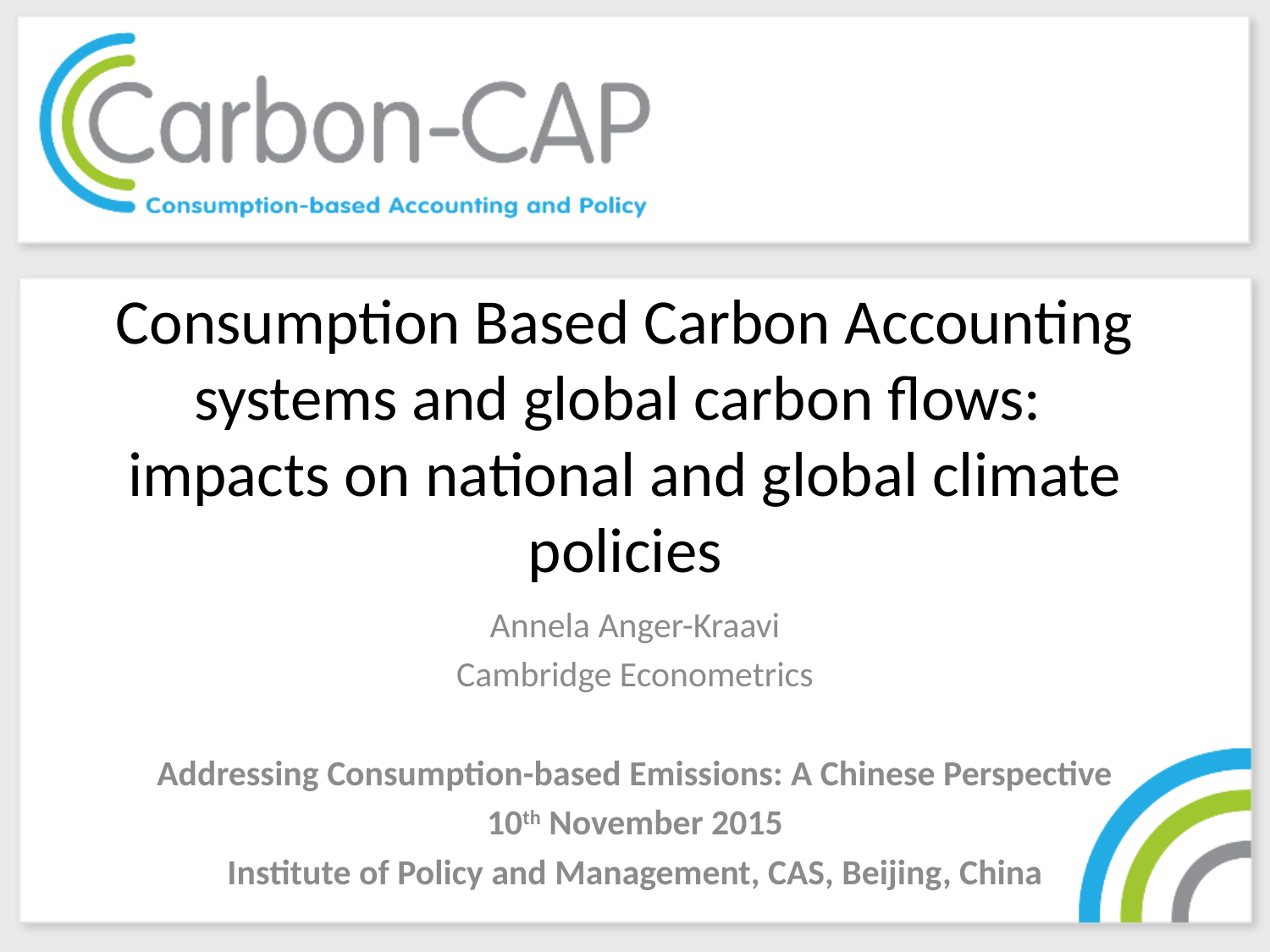

# Consumption Based Carbon Accounting systems and global carbon flows: impacts on national and global climate policies
Annela Anger-Kraavi
Cambridge Econometrics

Addressing Consumption-based Emissions: A Chinese Perspective
10th November 2015
Institute of Policy and Management, CAS, Beijing, China